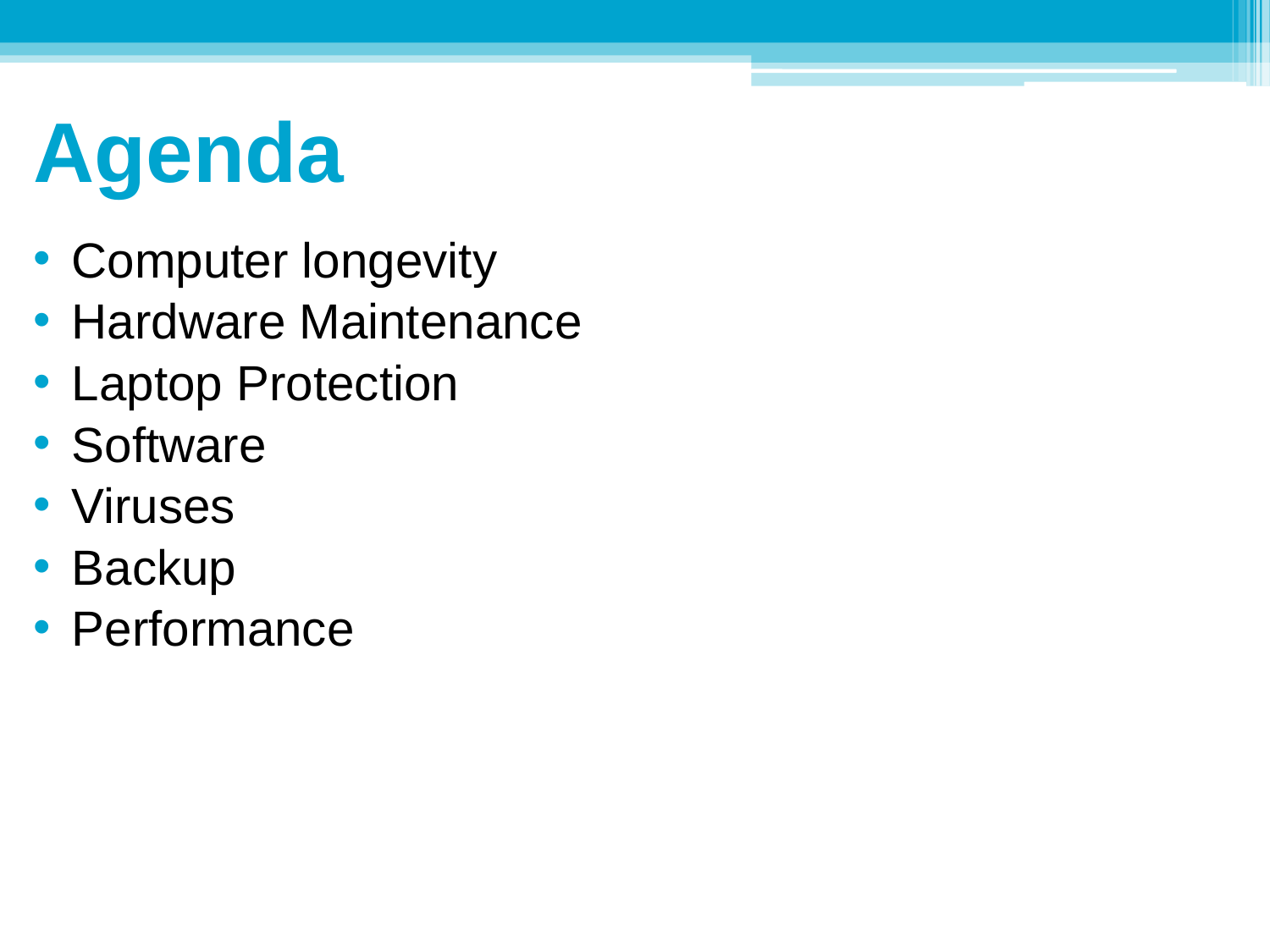

# Agenda
Computer longevity
Hardware Maintenance
Laptop Protection
Software
Viruses
Backup
Performance